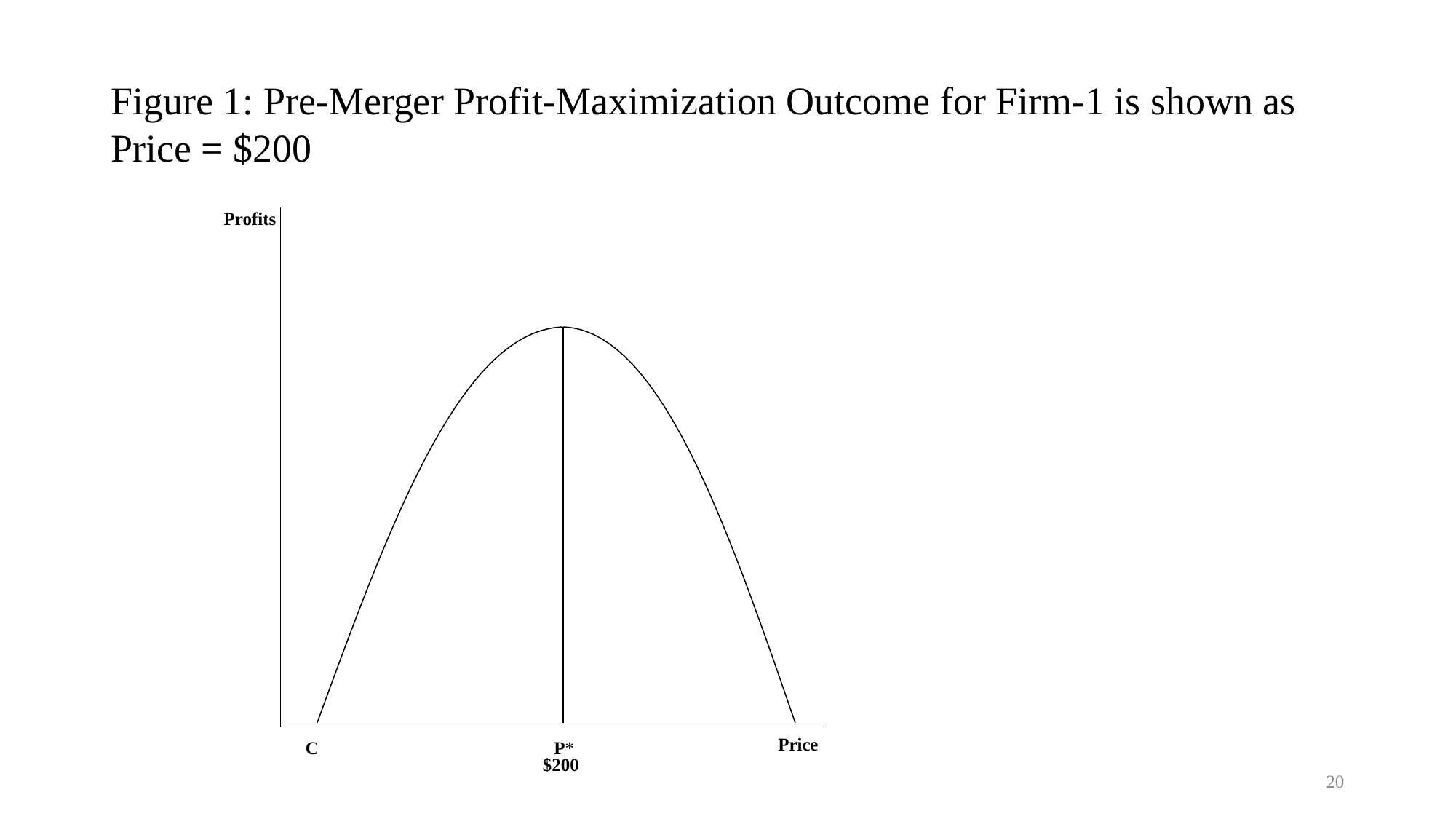

# Figure 1: Pre-Merger Profit-Maximization Outcome for Firm-1 is shown as Price = $200

Profits

Price
$200
P*
C
20